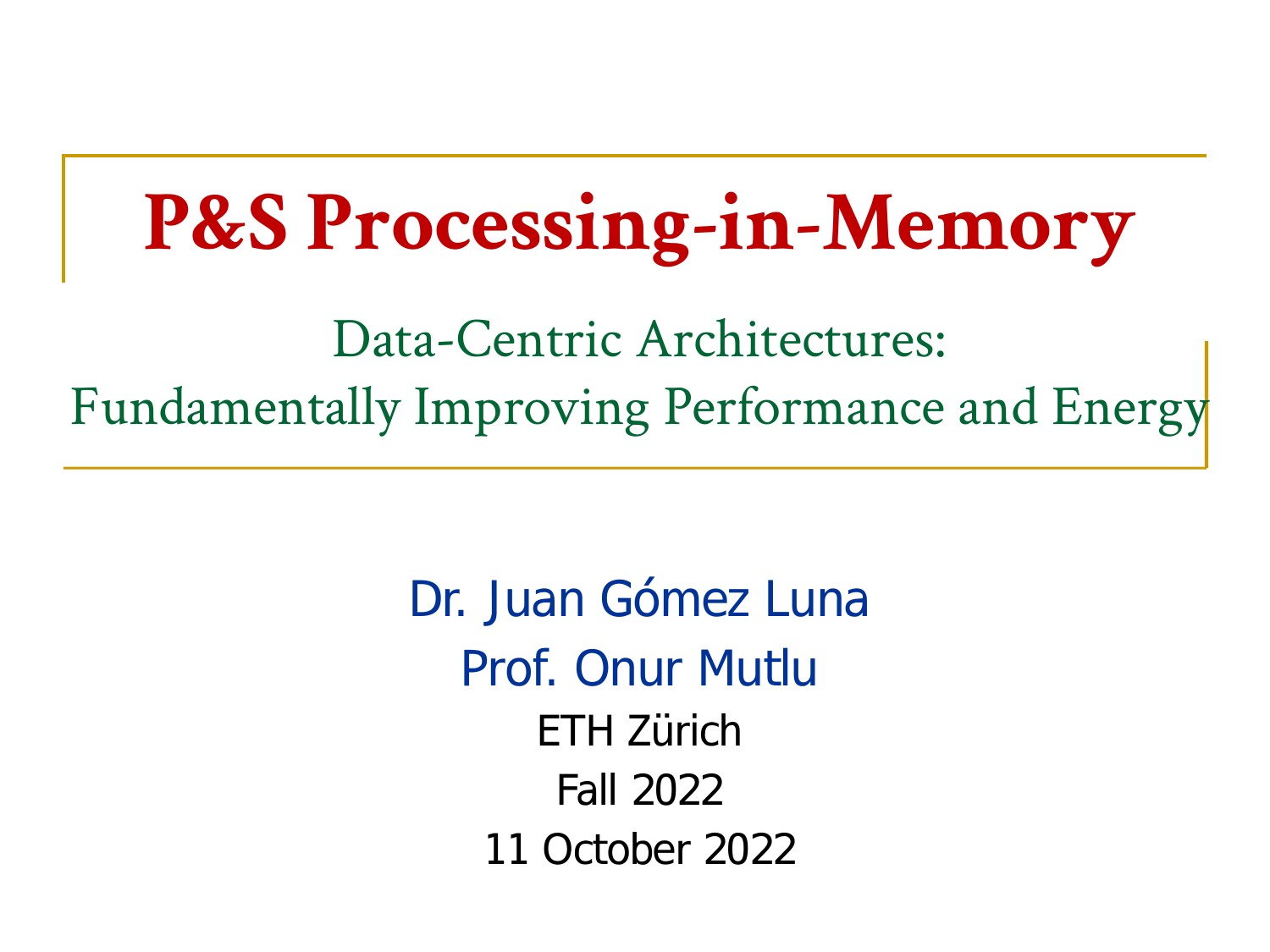

# P&S Processing-in-Memory Data-Centric Architectures: Fundamentally Improving Performance and Energy
Dr. Juan Gómez Luna
Prof. Onur Mutlu
ETH Zürich
Fall 2022
11 October 2022